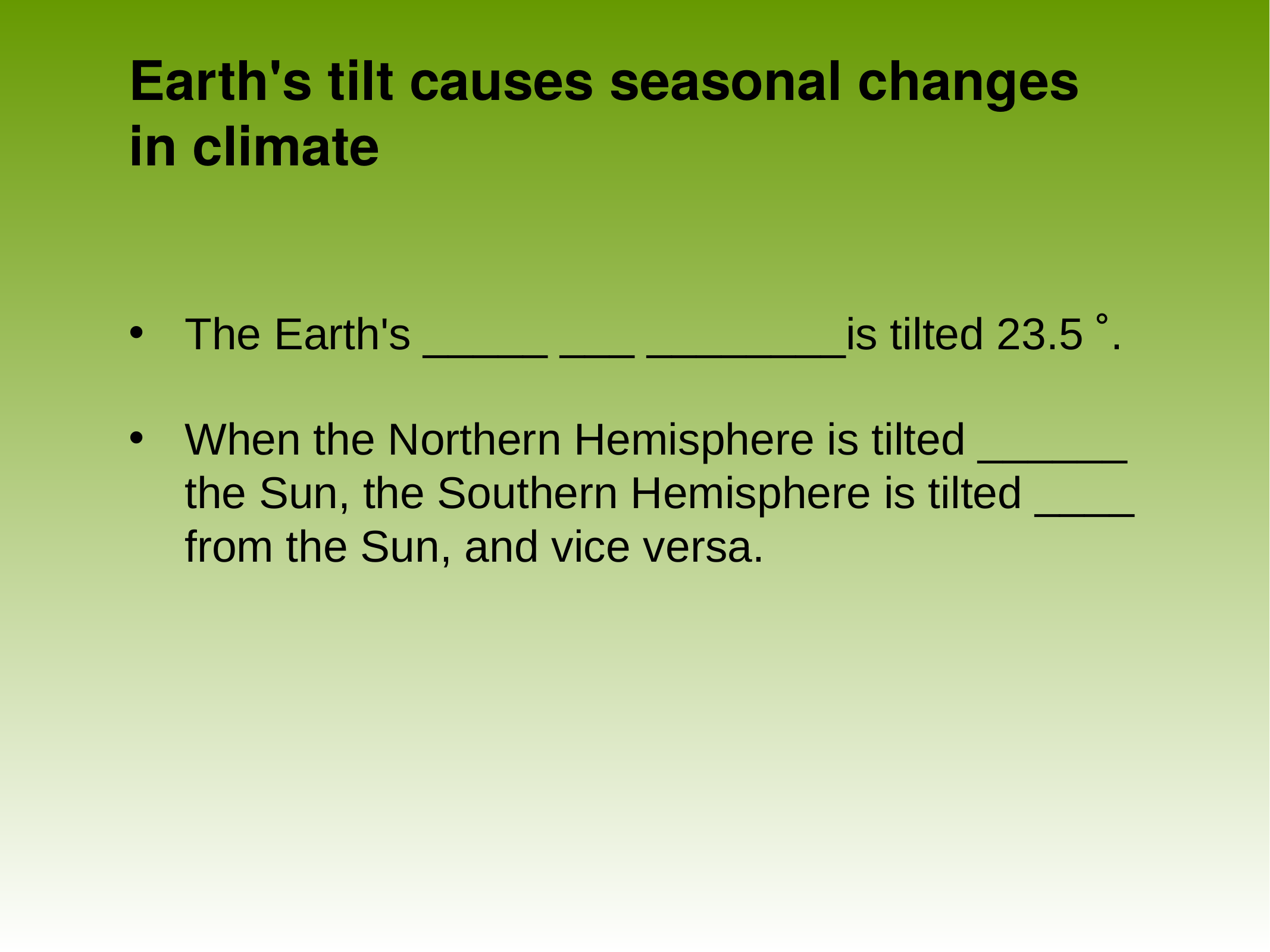

# Earth's tilt causes seasonal changes in climate
The Earth's _____ ___ ________is tilted 23.5 ˚.
When the Northern Hemisphere is tilted ______ the Sun, the Southern Hemisphere is tilted ____ from the Sun, and vice versa.